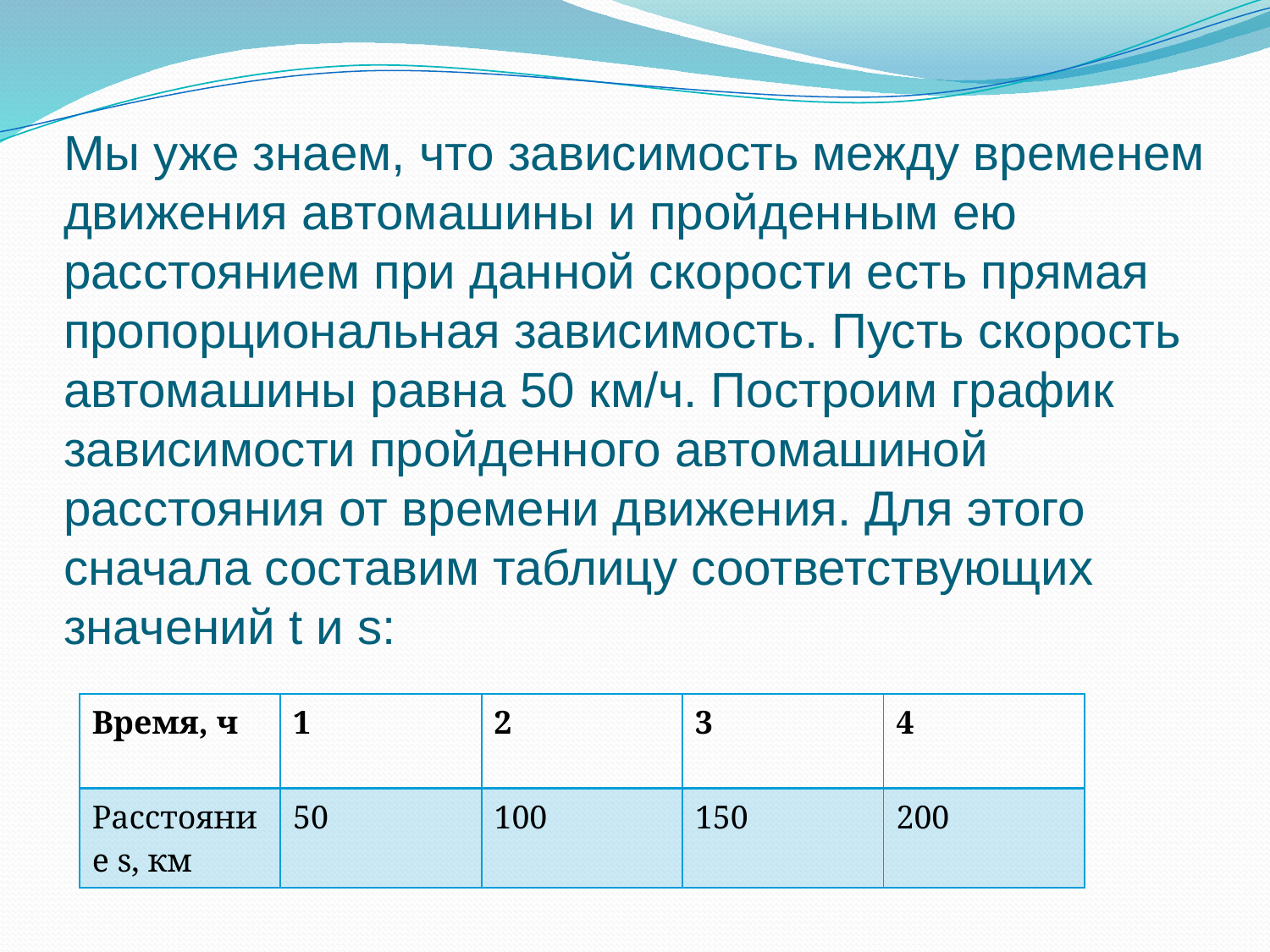

# Мы уже знаем, что зависимость между временем движения автомашины и пройденным ею расстоянием при данной скорости есть прямая пропорциональная зависимость. Пусть скорость автомашины равна 50 км/ч. Построим график зависимости пройденного автомашиной расстояния от времени движения. Для этого сначала составим таблицу соответствующих значений t и s:
| Время, ч | 1 | 2 | 3 | 4 |
| --- | --- | --- | --- | --- |
| Расстояние s, км | 50 | 100 | 150 | 200 |